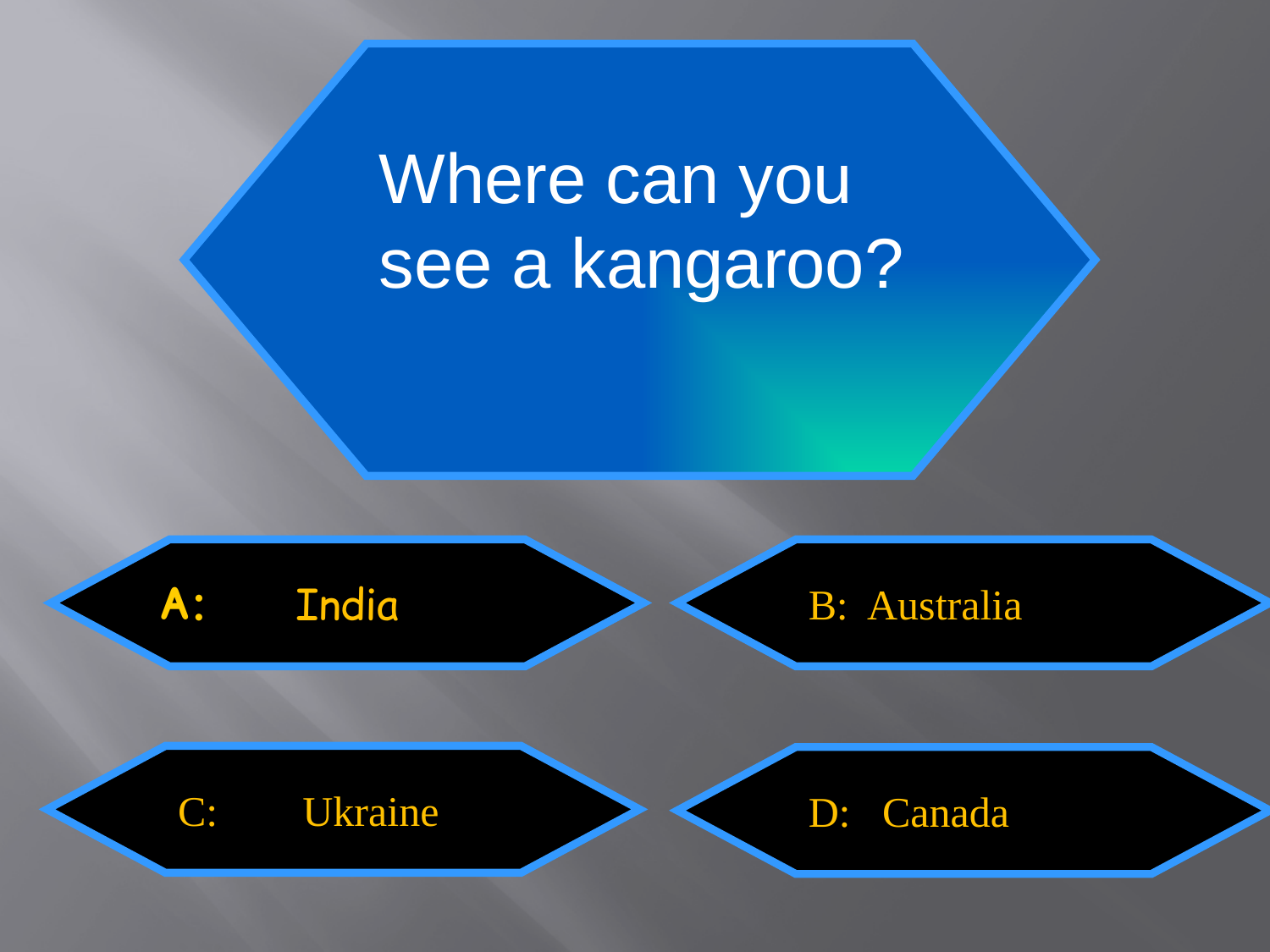

Where can you
see a kangaroo?

India
B:  Australia
A:
C:        Ukraine
D:   Canada